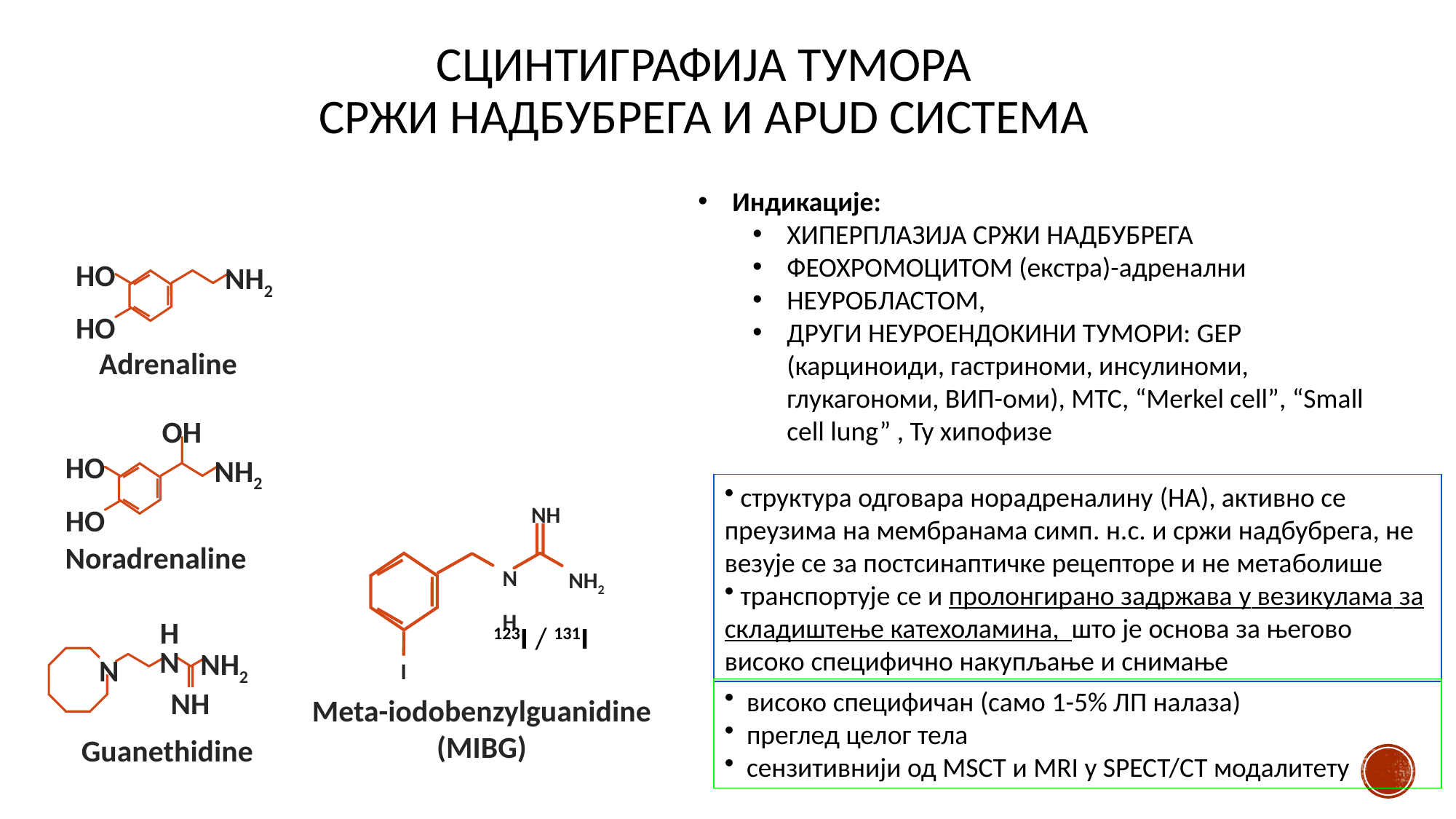

# СЦИНТИГРАФИЈА ТУМОРА СРЖИ НАДБУБРЕГА И APUD СИСТЕМА
Индикације:
ХИПЕРПЛАЗИЈА СРЖИ НАДБУБРЕГА
ФЕОХРОМОЦИТОМ (екстра)-адренални
НЕУРОБЛАСТОМ,
ДРУГИ НЕУРОЕНДОКИНИ ТУМОРИ: GEP (карциноиди, гастриноми, инсулиноми, глукагономи, ВИП-оми), MTC, “Merkel cell”, “Small cell lung” , Ту хипофизе
HO
NH2

HO

Adrenaline
OH

HO
NH2

HO

Noradrenaline
H
N
NH2

N

NH
Guanethidine
 структура одговара норадреналину (НА), активно се преузима на мембранама симп. н.с. и сржи надбубрега, не везује се за постсинаптичке рецепторе и не метаболише
 транспортује се и пролонгирано задржава у везикулама за складиштење катехоламина,  што је основа за његово високо специфично накупљање и снимање
NH

N
H
NH2

I
Meta-iodobenzylguanidine
(MIBG)
123I / 131I
  високо специфичан (само 1-5% ЛП налаза)
  преглед целог тела
  сензитивнији од MSCT и MRI у SPECT/CT модалитету